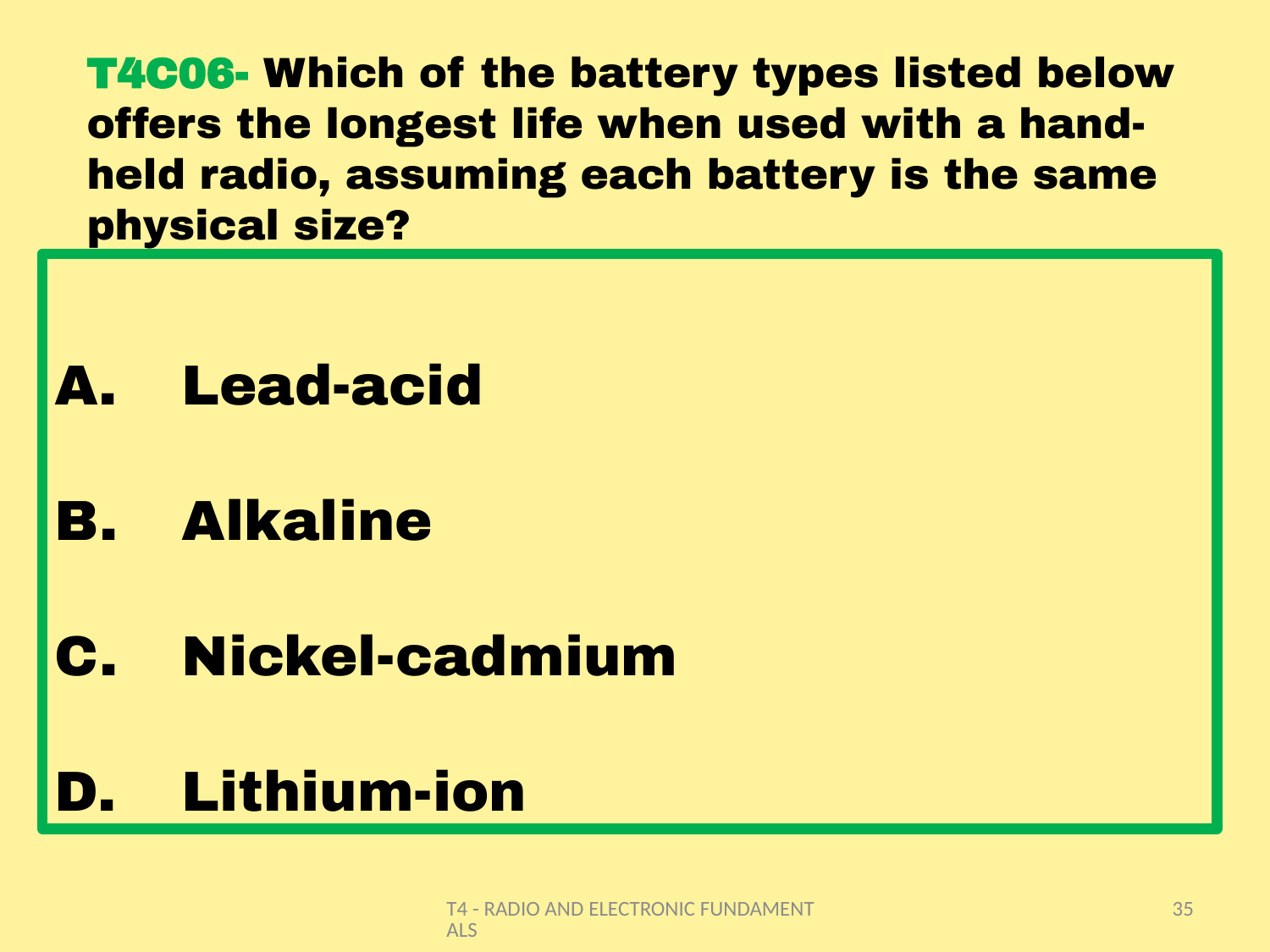

# T4C06- Which of the battery types listed below offers the longest life when used with a hand-held radio, assuming each battery is the same physical size?

Lead-acid
Alkaline
Nickel-cadmium
Lithium-ion
T4 - RADIO AND ELECTRONIC FUNDAMENTALS
35